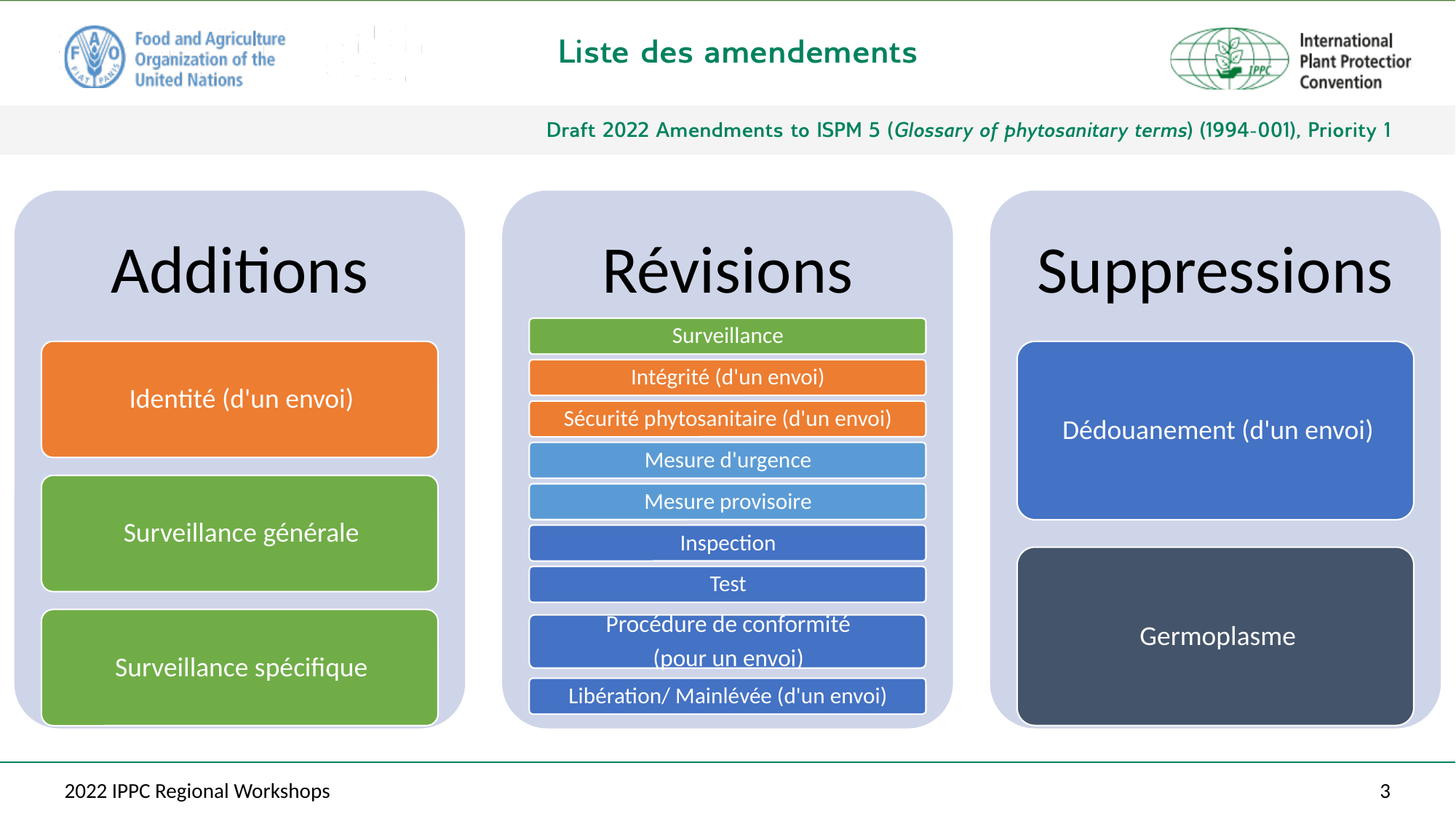

# Liste des amendements
Additions
Identité (d'un envoi)
Surveillance générale
Surveillance spécifique
Révisions
Surveillance
Intégrité (d'un envoi)
Sécurité phytosanitaire (d'un envoi)
Mesure d'urgence
Mesure provisoire
Inspection
Test
Procédure de conformité
(pour un envoi)
Libération/ Mainlévée (d'un envoi)
Suppressions
Dédouanement (d'un envoi)
Germoplasme